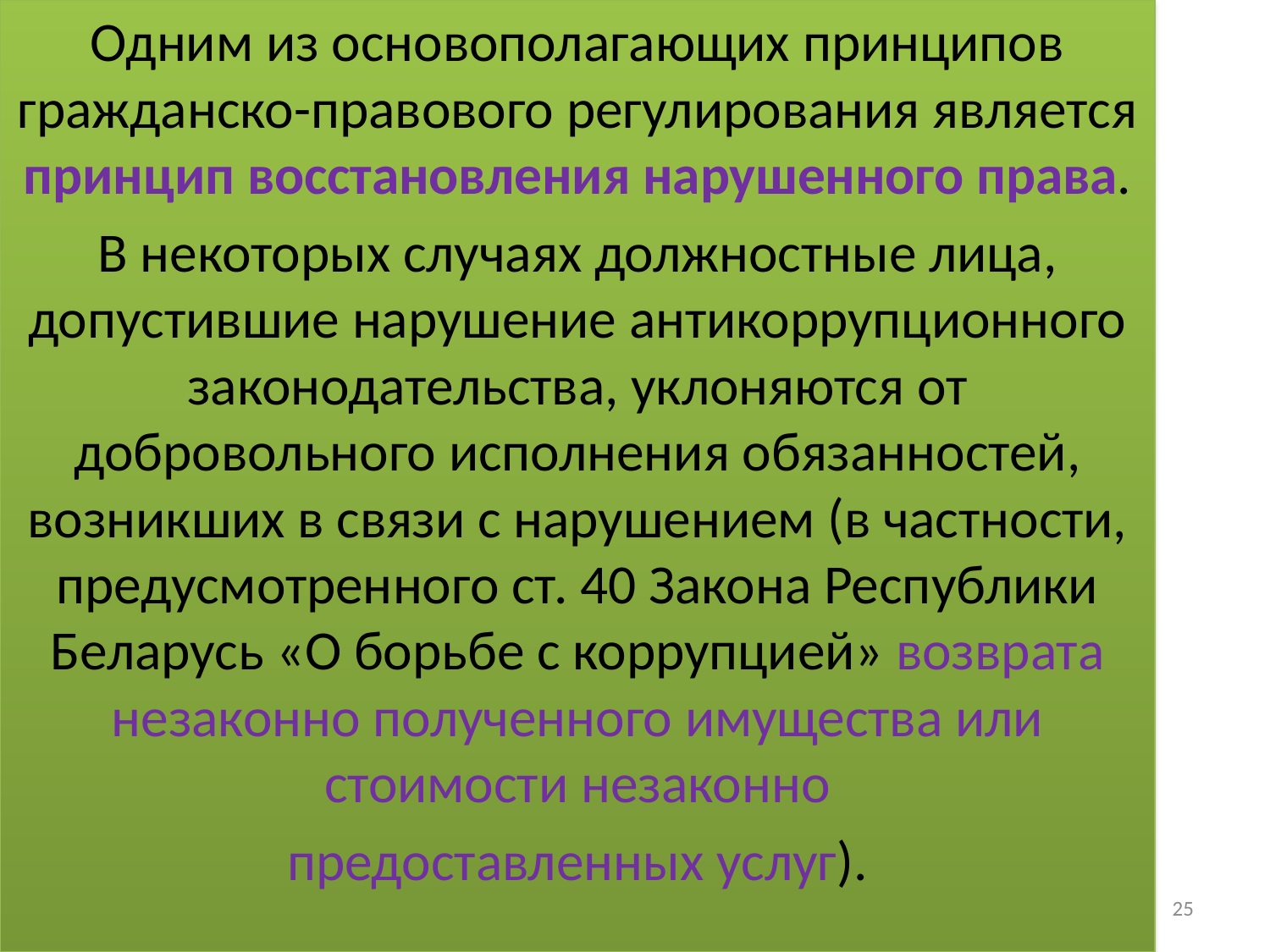

Одним из основополагающих принципов гражданско-правового регулирования является принцип восстановления нарушенного права.
В некоторых случаях должностные лица, допустившие нарушение антикоррупционного законодательства, уклоняются от добровольного исполнения обязанностей, возникших в связи с нарушением (в частности, предусмотренного ст. 40 Закона Республики Беларусь «О борьбе с коррупцией» возврата незаконно полученного имущества или стоимости незаконно
предоставленных услуг).
#
25